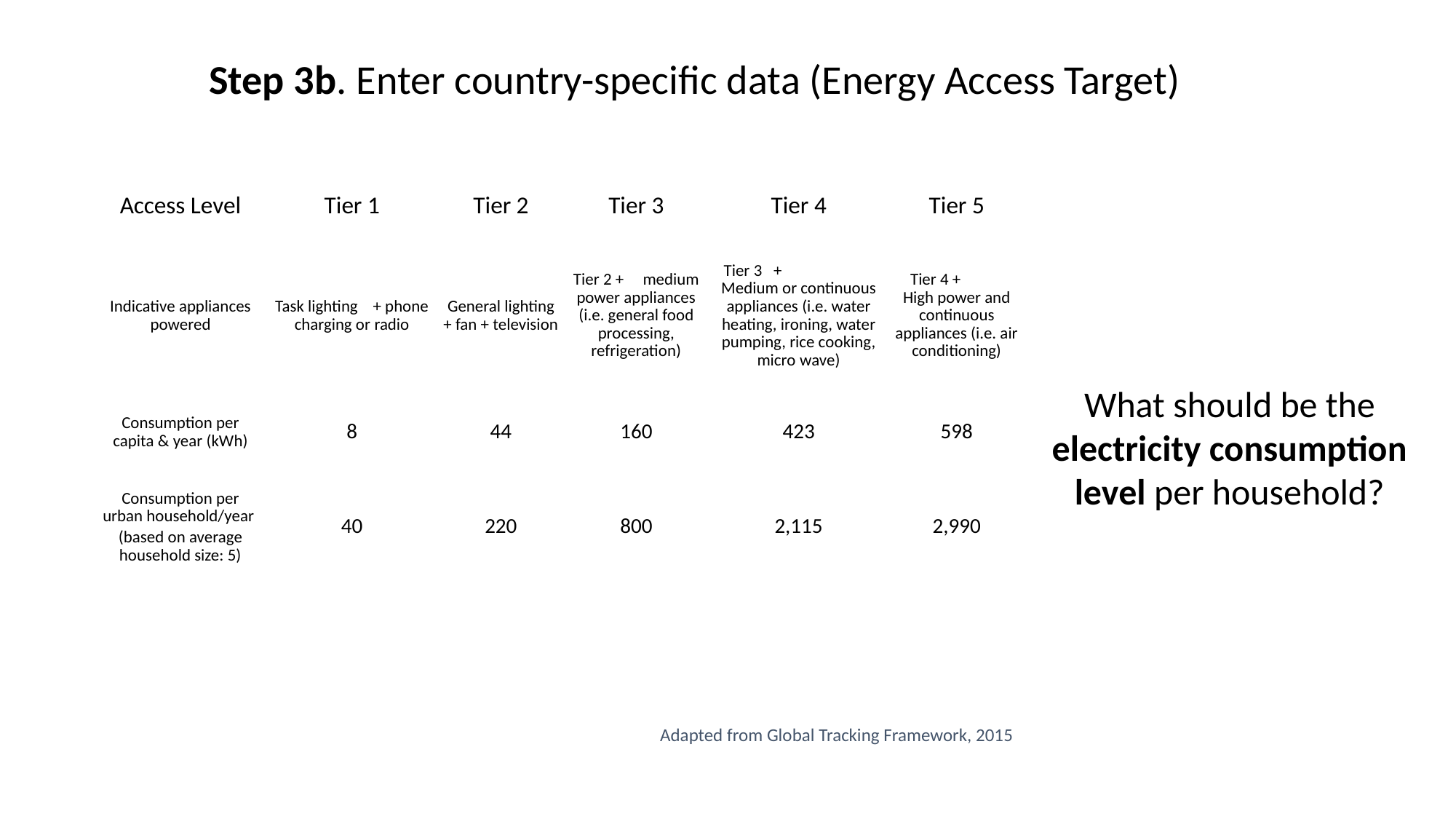

Step 3b. Enter country-specific data (Energy Access Target)

| Access Level | Tier 1 | Tier 2 | Tier 3 | Tier 4 | Tier 5 |
| --- | --- | --- | --- | --- | --- |
| Indicative appliances powered | Task lighting + phone charging or radio | General lighting + fan + television | Tier 2 + medium power appliances (i.e. general food processing, refrigeration) | Tier 3 + Medium or continuous appliances (i.e. water heating, ironing, water pumping, rice cooking, micro wave) | Tier 4 + High power and continuous appliances (i.e. air conditioning) |
| Consumption per capita & year (kWh) | 8 | 44 | 160 | 423 | 598 |
| Consumption per urban household/year (based on average household size: 5) | 40 | 220 | 800 | 2,115 | 2,990 |

What should be the electricity consumption level per household?
Adapted from Global Tracking Framework, 2015
Friday, May 10, 2019